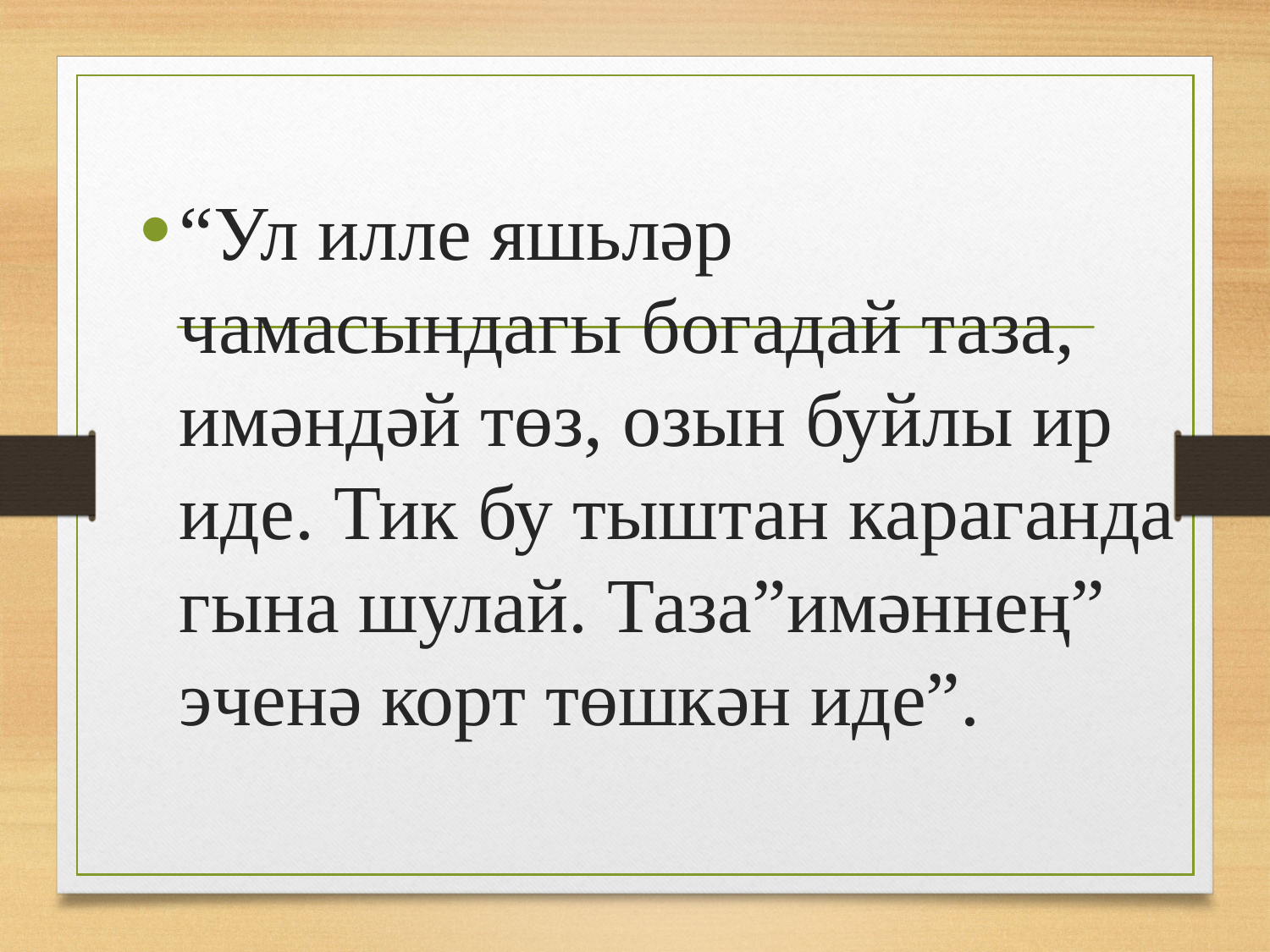

#
“Ул илле яшьләр чамасындагы богадай таза, имәндәй төз, озын буйлы ир иде. Тик бу тыштан караганда гына шулай. Таза”имәннең” эченә корт төшкән иде”.